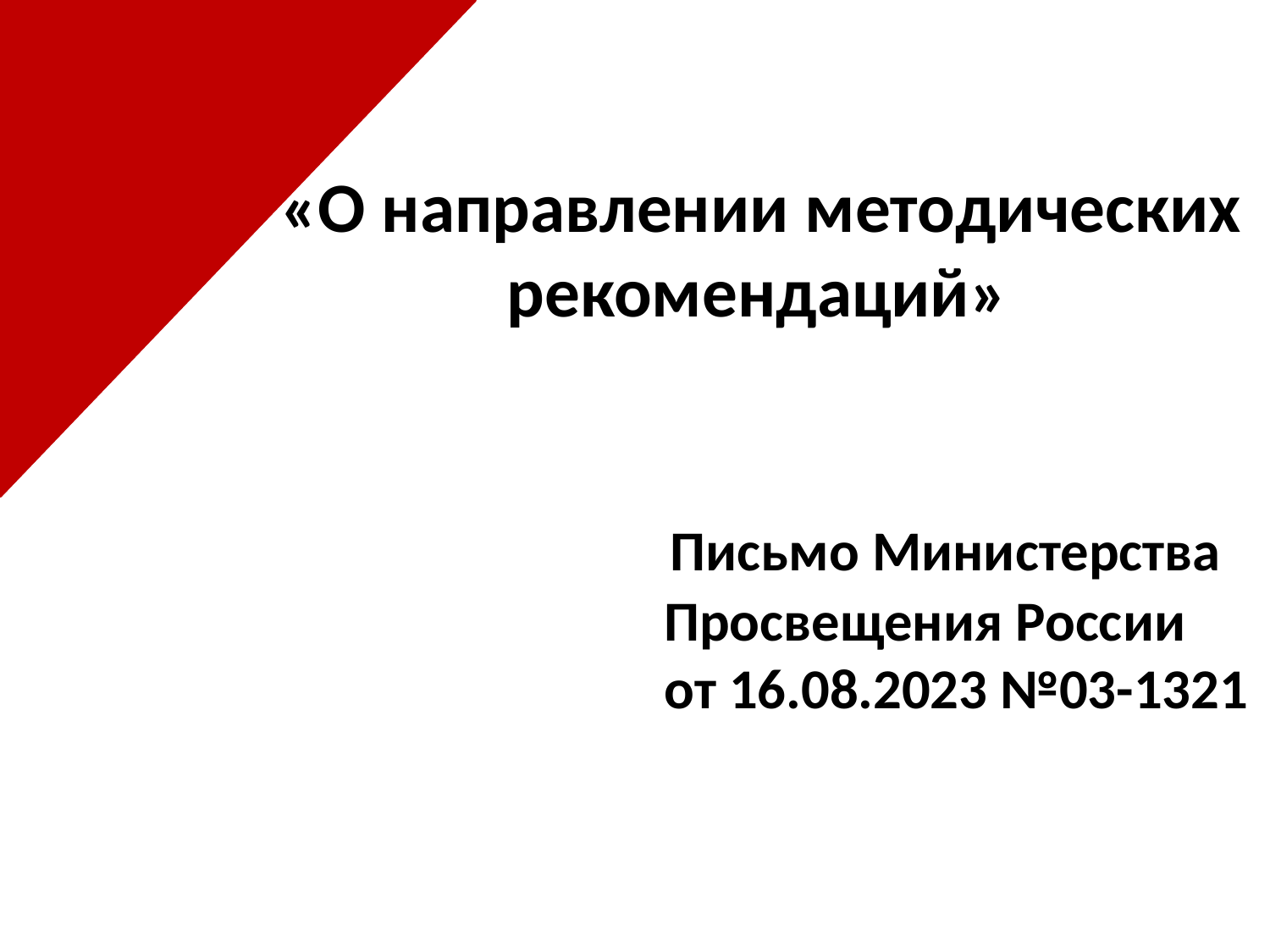

«О направлении методических рекомендаций»

                          Письмо Министерства
                                Просвещения России
                                от 16.08.2023 №03-1321

#